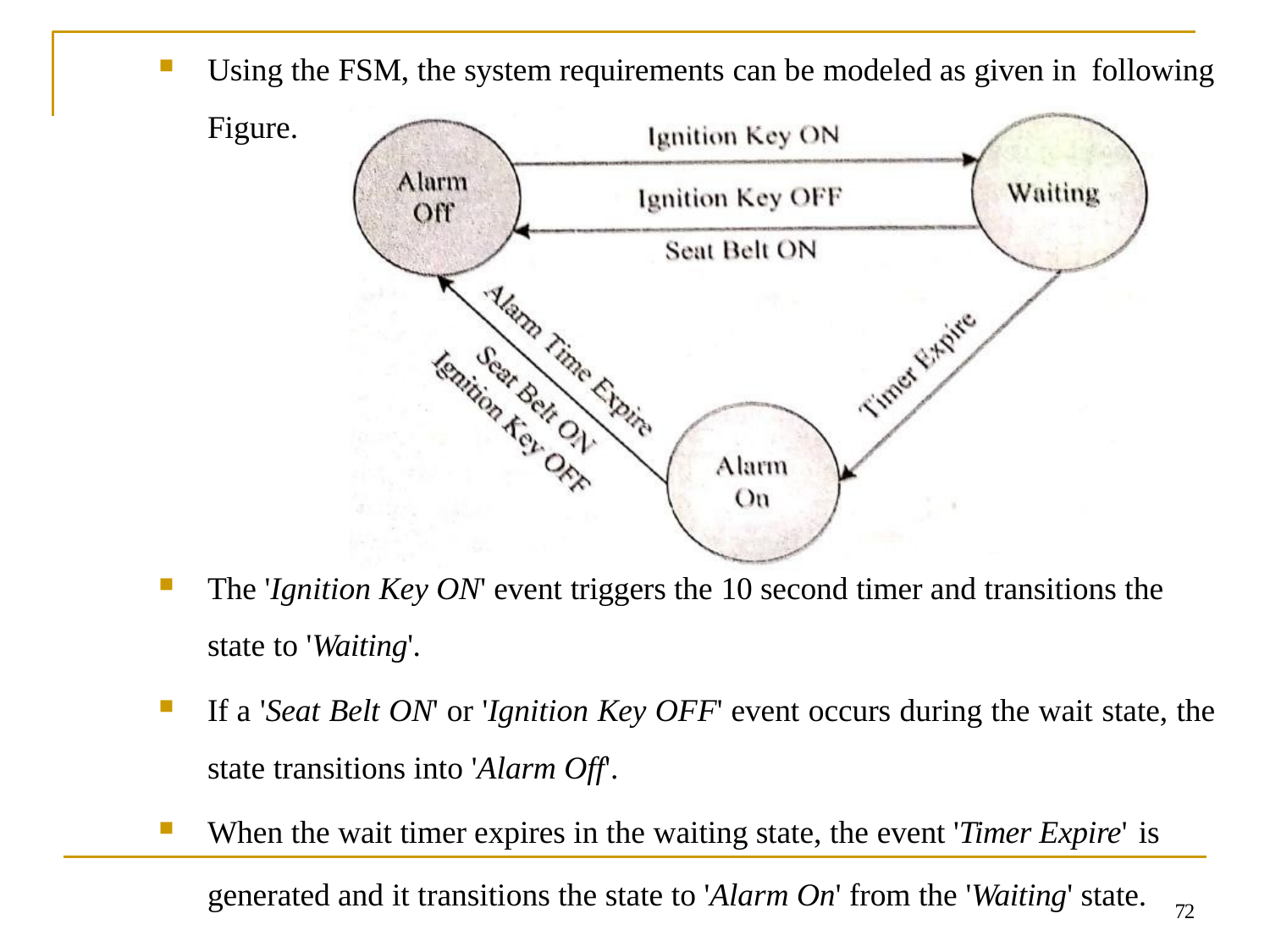

Using the FSM, the system requirements can be modeled as given in following
Figure.

The 'Ignition Key ON' event triggers the 10 second timer and transitions the  state to 'Waiting'.
If a 'Seat Belt ON' or 'Ignition Key OFF' event occurs during the wait state, the
state transitions into 'Alarm Off'.
When the wait timer expires in the waiting state, the event 'Timer Expire' is
generated and it transitions the state to 'Alarm On' from the 'Waiting' state.
72